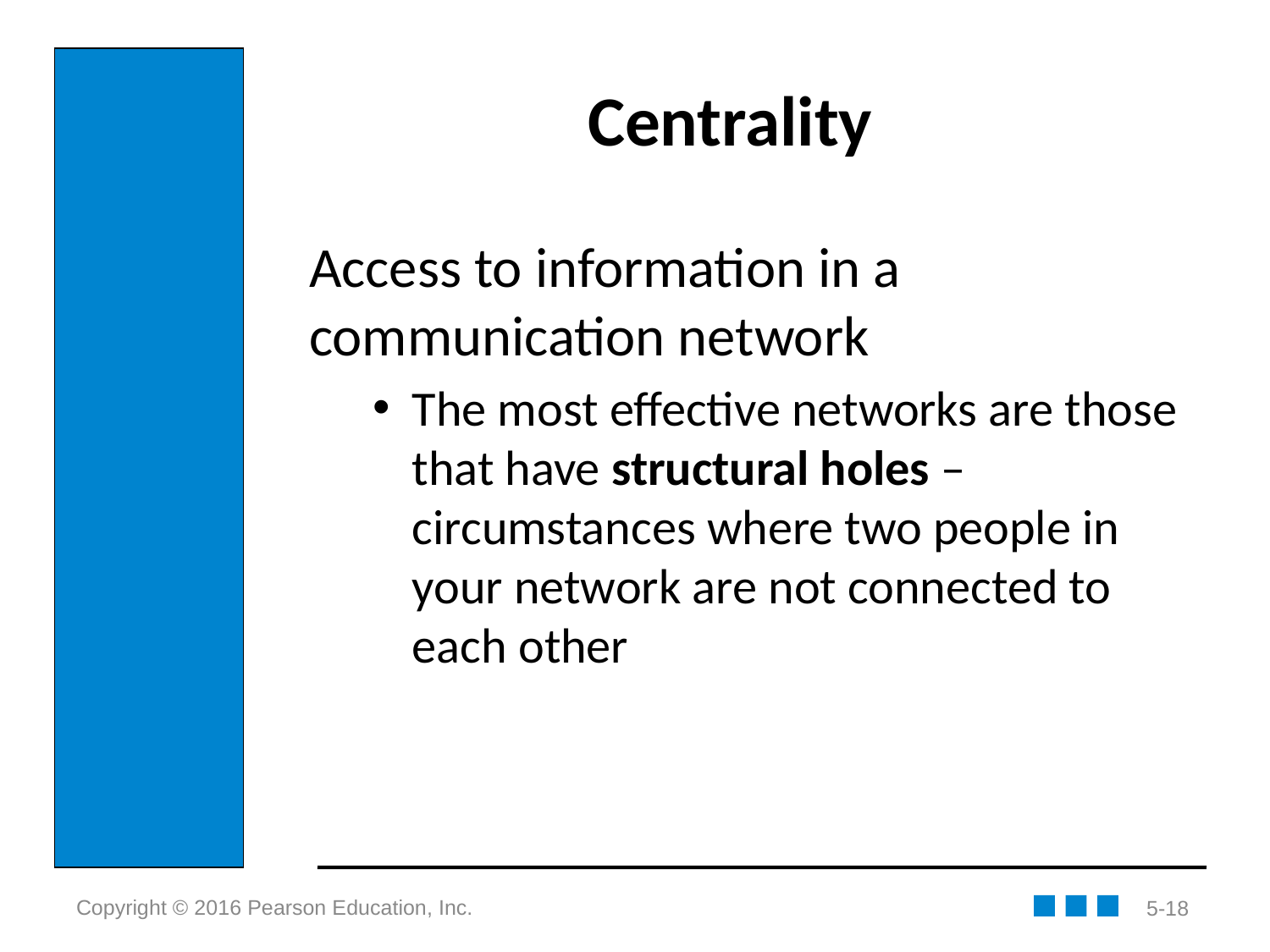

# Centrality

Access to information in a communication network
The most effective networks are those that have structural holes – circumstances where two people in your network are not connected to each other

5-18
Copyright © 2016 Pearson Education, Inc.